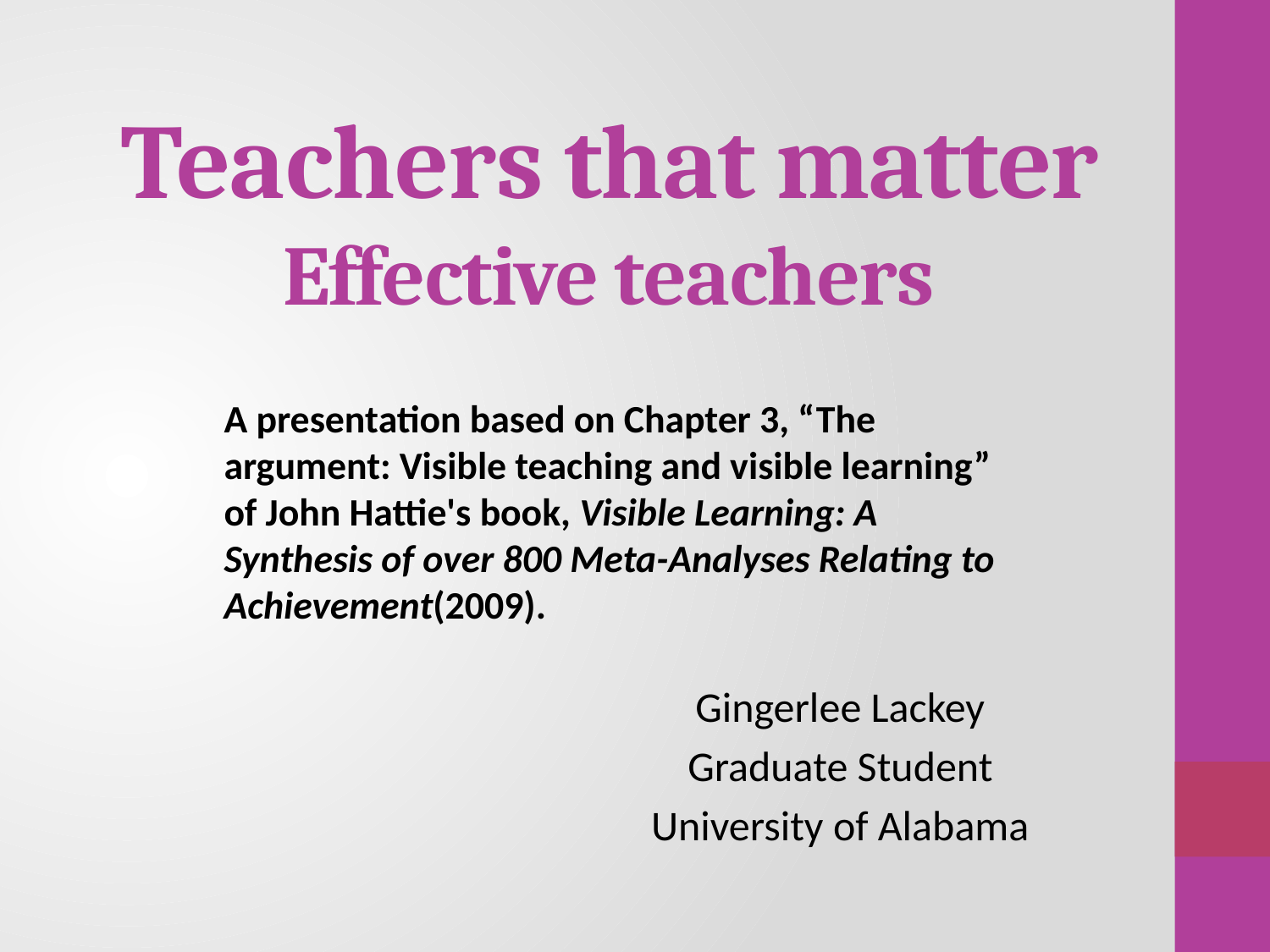

# Teachers that matter Effective teachers
A presentation based on Chapter 3, “The argument: Visible teaching and visible learning” of John Hattie's book, Visible Learning: A Synthesis of over 800 Meta-Analyses Relating to Achievement(2009).

Gingerlee Lackey
Graduate Student
University of Alabama